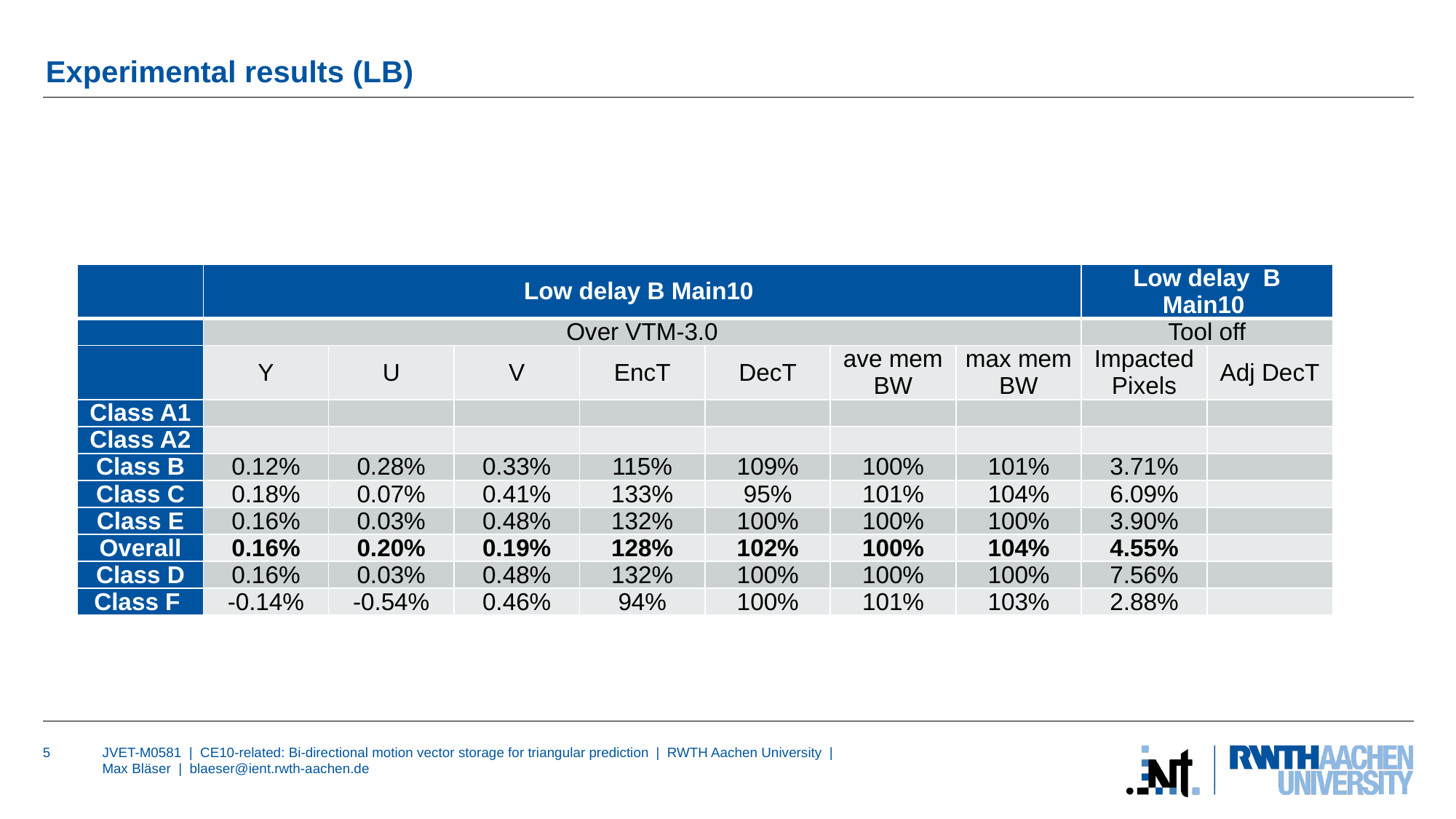

# Experimental results (LB)

|  | Low delay B Main10 |  |  |  |  |  |  | Low delay B Main10 |  |
| --- | --- | --- | --- | --- | --- | --- | --- | --- | --- |
|  | Over VTM-3.0 |  |  |  |  |  |  | Tool off |  |
|  | Y | U | V | EncT | DecT | ave mem BW | max mem BW | Impacted Pixels | Adj DecT |
| Class A1 |  |  |  |  |  |  |  |  |  |
| Class A2 |  |  |  |  |  |  |  |  |  |
| Class B | 0.12% | 0.28% | 0.33% | 115% | 109% | 100% | 101% | 3.71% |  |
| Class C | 0.18% | 0.07% | 0.41% | 133% | 95% | 101% | 104% | 6.09% |  |
| Class E | 0.16% | 0.03% | 0.48% | 132% | 100% | 100% | 100% | 3.90% |  |
| Overall | 0.16% | 0.20% | 0.19% | 128% | 102% | 100% | 104% | 4.55% |  |
| Class D | 0.16% | 0.03% | 0.48% | 132% | 100% | 100% | 100% | 7.56% |  |
| Class F | -0.14% | -0.54% | 0.46% | 94% | 100% | 101% | 103% | 2.88% |  |